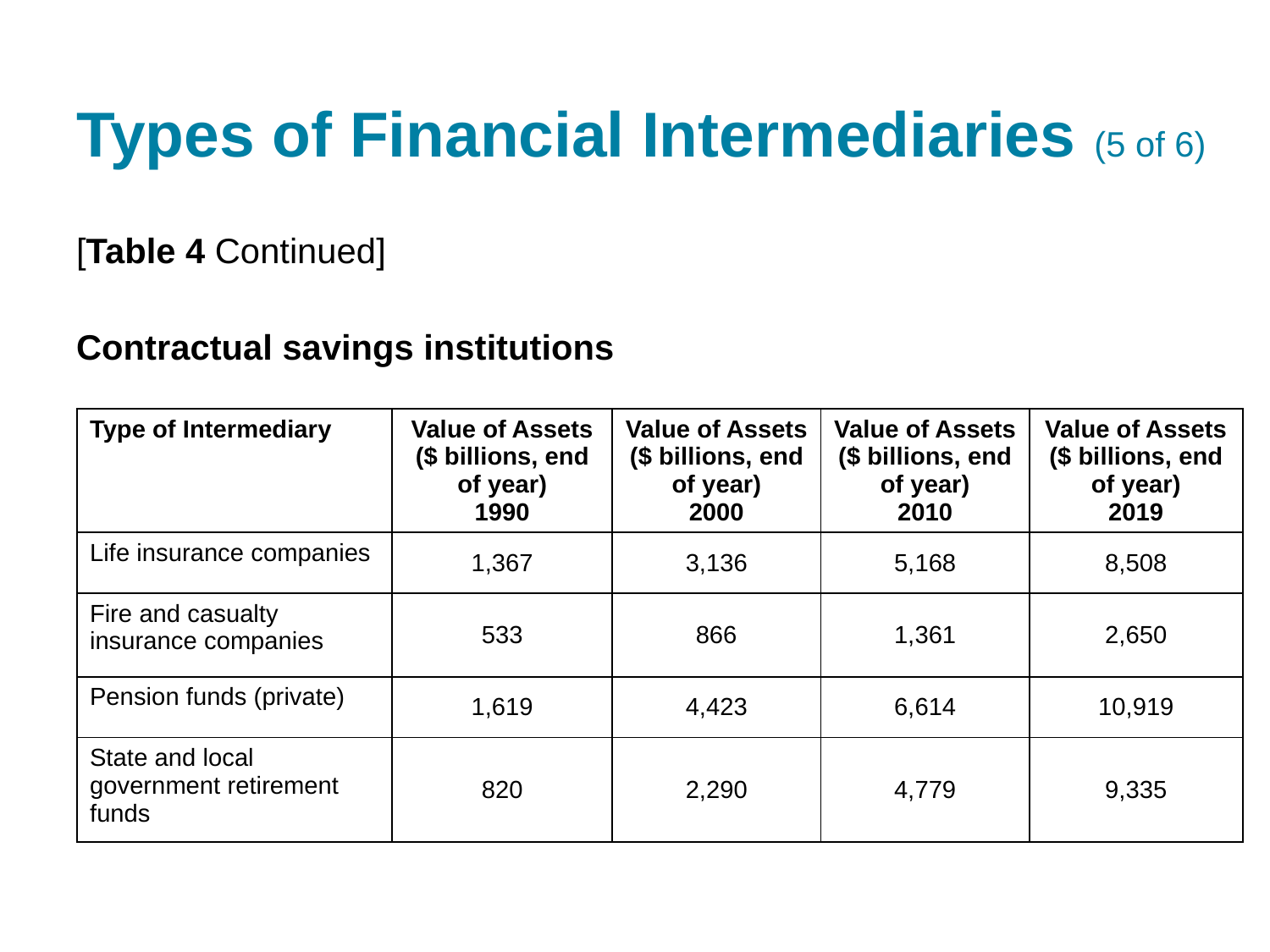

# Types of Financial Intermediaries (5 of 6)
[Table 4 Continued]
Contractual savings institutions
| Type of Intermediary | Value of Assets ($ billions, end of year) 1990 | Value of Assets ($ billions, end of year) 2000 | Value of Assets ($ billions, end of year) 2010 | Value of Assets ($ billions, end of year) 2019 |
| --- | --- | --- | --- | --- |
| Life insurance companies | 1,367 | 3,136 | 5,168 | 8,508 |
| Fire and casualty insurance companies | 533 | 866 | 1,361 | 2,650 |
| Pension funds (private) | 1,619 | 4,423 | 6,614 | 10,919 |
| State and local government retirement funds | 820 | 2,290 | 4,779 | 9,335 |